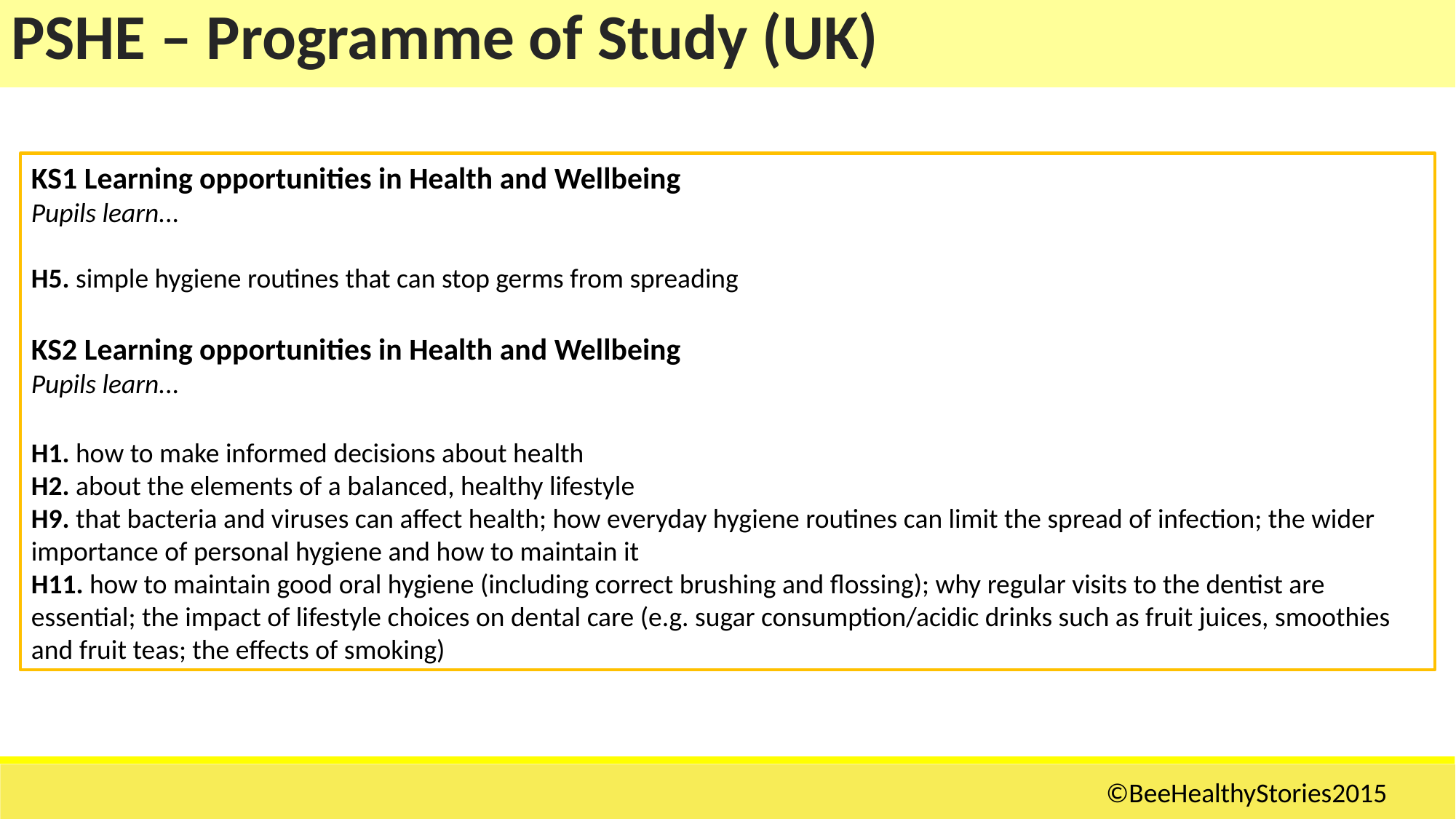

| PSHE – Programme of Study (UK) |
| --- |
KS1 Learning opportunities in Health and Wellbeing
Pupils learn...

H5. simple hygiene routines that can stop germs from spreading

KS2 Learning opportunities in Health and Wellbeing
Pupils learn...

H1. how to make informed decisions about health
H2. about the elements of a balanced, healthy lifestyle
H9. that bacteria and viruses can affect health; how everyday hygiene routines can limit the spread of infection; the wider importance of personal hygiene and how to maintain it
H11. how to maintain good oral hygiene (including correct brushing and flossing); why regular visits to the dentist are essential; the impact of lifestyle choices on dental care (e.g. sugar consumption/acidic drinks such as fruit juices, smoothies and fruit teas; the effects of smoking)